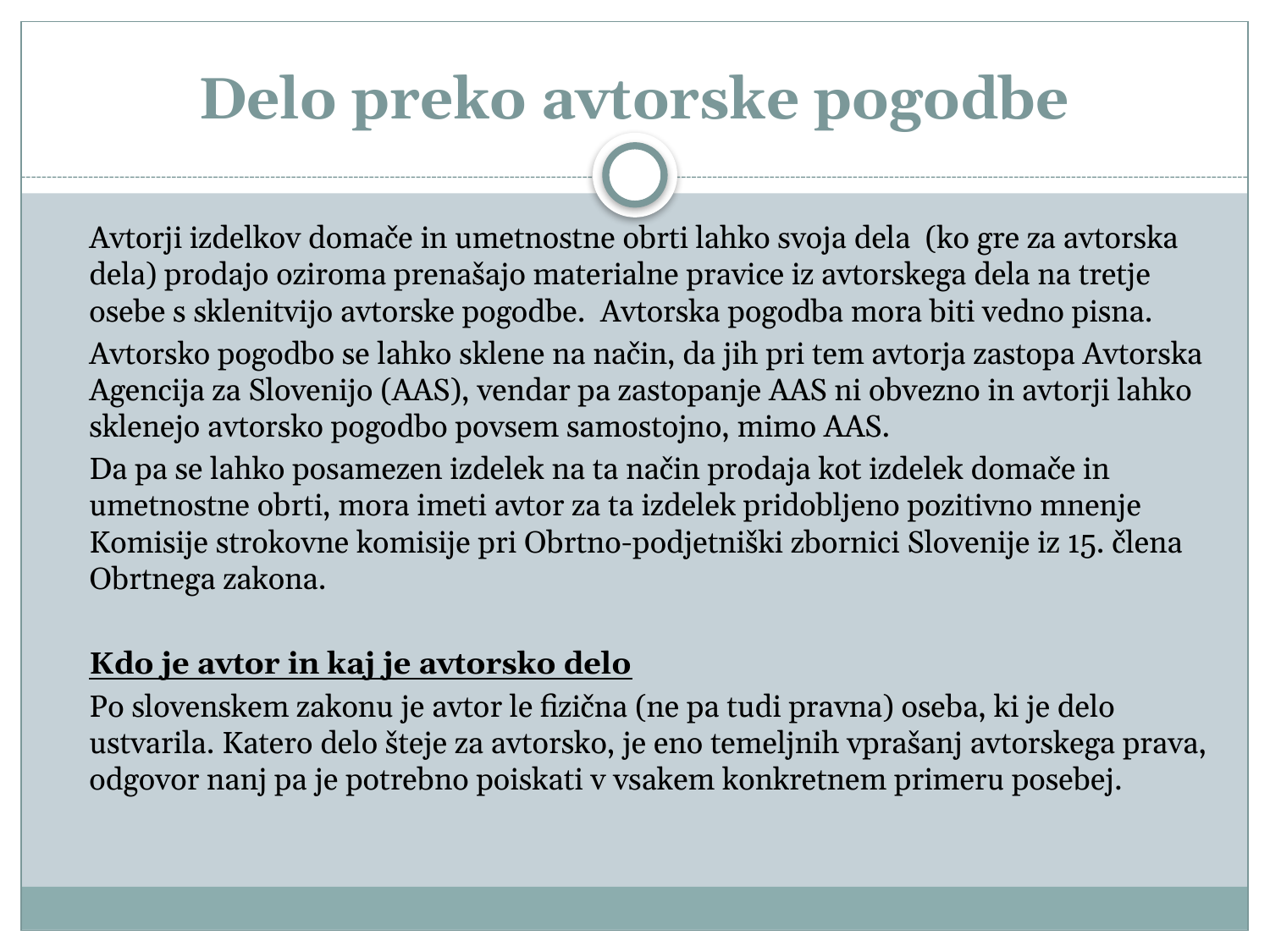

# Delo preko avtorske pogodbe
	Avtorji izdelkov domače in umetnostne obrti lahko svoja dela  (ko gre za avtorska dela) prodajo oziroma prenašajo materialne pravice iz avtorskega dela na tretje osebe s sklenitvijo avtorske pogodbe.  Avtorska pogodba mora biti vedno pisna.
	Avtorsko pogodbo se lahko sklene na način, da jih pri tem avtorja zastopa Avtorska Agencija za Slovenijo (AAS), vendar pa zastopanje AAS ni obvezno in avtorji lahko sklenejo avtorsko pogodbo povsem samostojno, mimo AAS.
	Da pa se lahko posamezen izdelek na ta način prodaja kot izdelek domače in umetnostne obrti, mora imeti avtor za ta izdelek pridobljeno pozitivno mnenje Komisije strokovne komisije pri Obrtno-podjetniški zbornici Slovenije iz 15. člena Obrtnega zakona.

	Kdo je avtor in kaj je avtorsko delo
	Po slovenskem zakonu je avtor le fizična (ne pa tudi pravna) oseba, ki je delo ustvarila. Katero delo šteje za avtorsko, je eno temeljnih vprašanj avtorskega prava, odgovor nanj pa je potrebno poiskati v vsakem konkretnem primeru posebej.